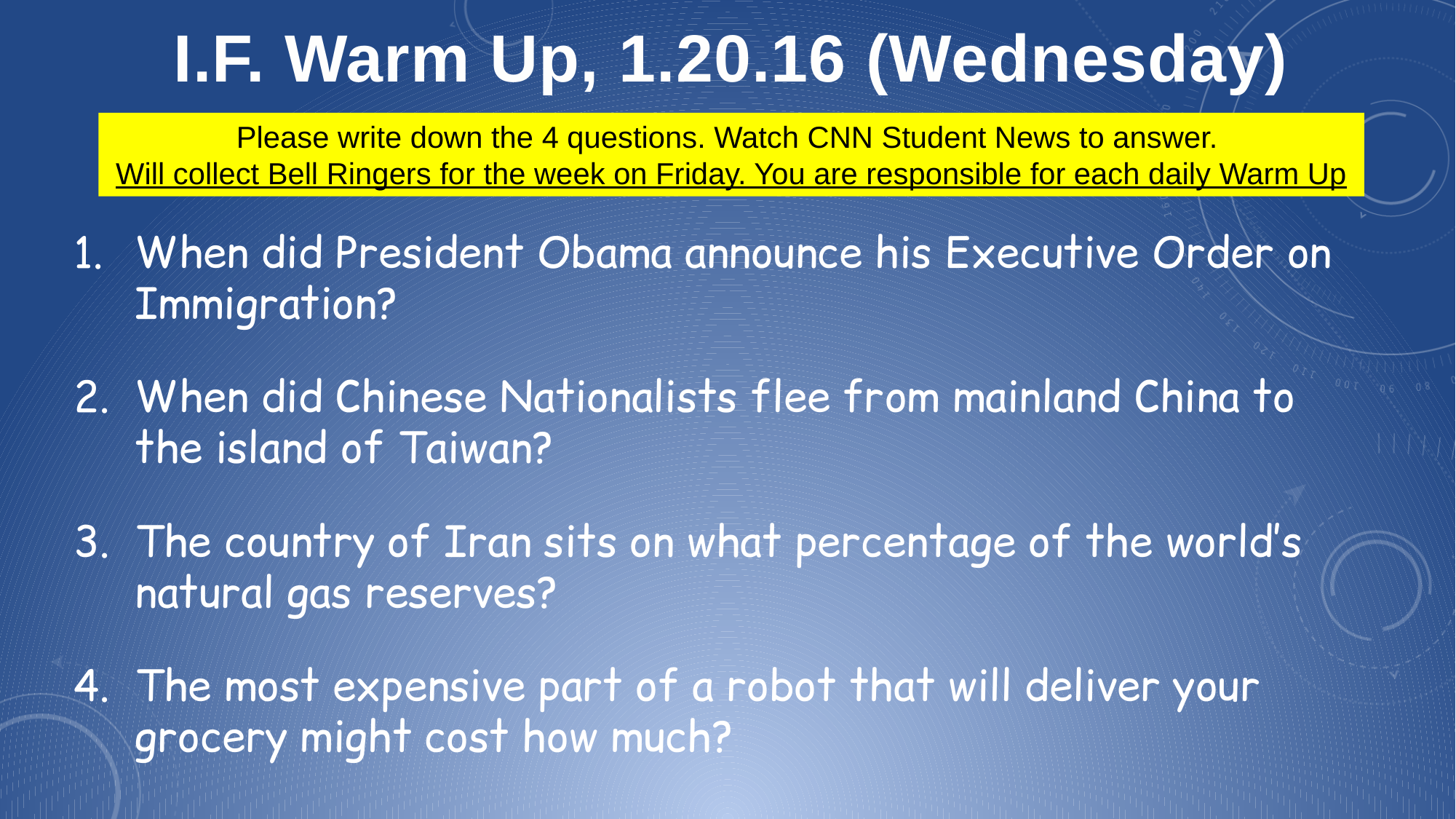

I.F. Warm Up, 1.20.16 (Wednesday)
Please write down the 4 questions. Watch CNN Student News to answer.
Will collect Bell Ringers for the week on Friday. You are responsible for each daily Warm Up
When did President Obama announce his Executive Order on Immigration?
When did Chinese Nationalists flee from mainland China to the island of Taiwan?
The country of Iran sits on what percentage of the world’s natural gas reserves?
The most expensive part of a robot that will deliver your grocery might cost how much?